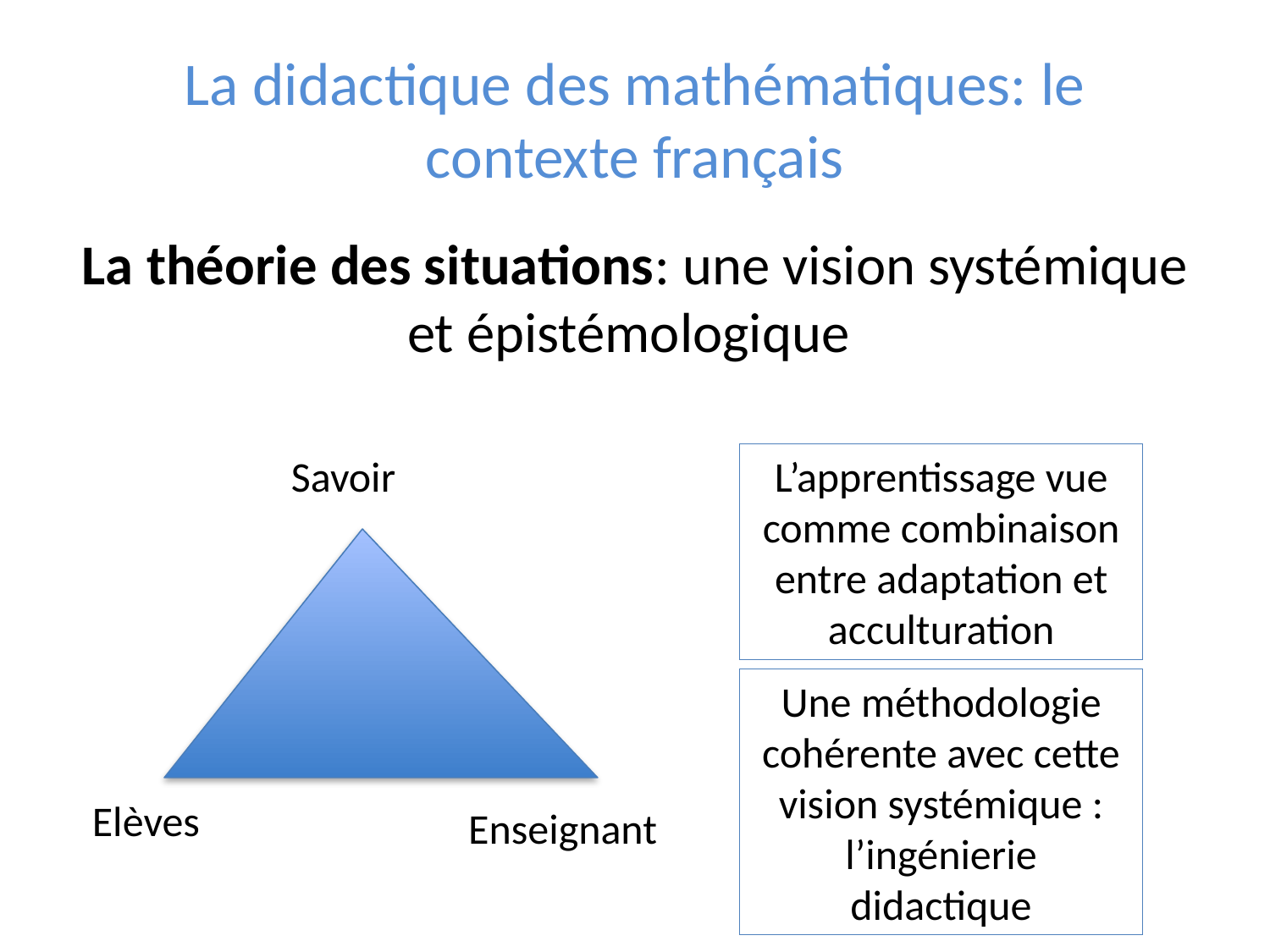

# La didactique des mathématiques: le contexte français
La théorie des situations: une vision systémique et épistémologique
Savoir
L’apprentissage vue comme combinaison entre adaptation et acculturation

Une méthodologie cohérente avec cette vision systémique : l’ingénierie didactique
Elèves
Enseignant